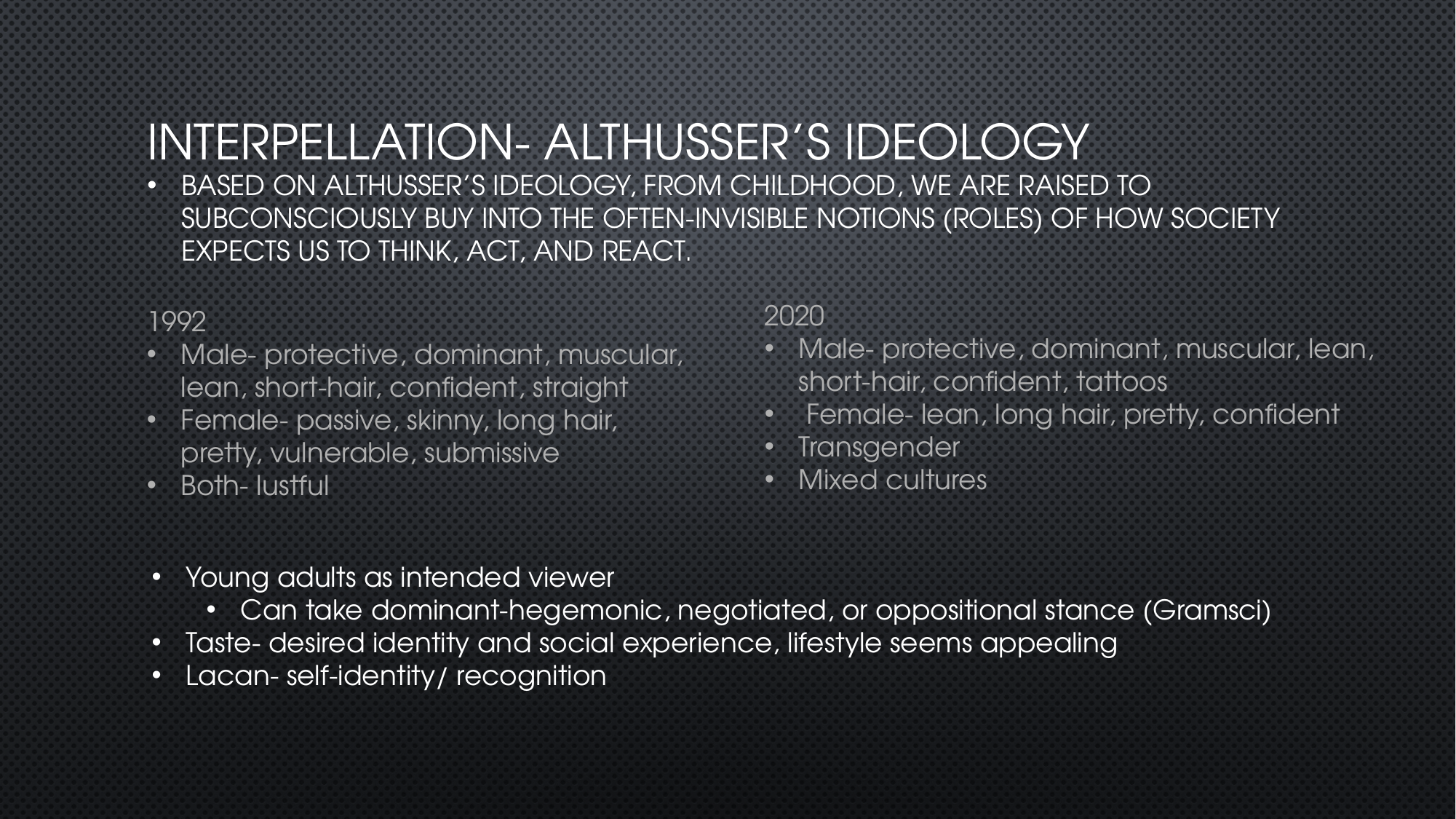

# Interpellation- Althusser’s ideology
Based on Althusser’s ideology, from childhood, we are raised to subconsciously buy into the often-invisible notions (roles) of how society expects us to think, act, and react.

2020
Male- protective, dominant, muscular, lean, short-hair, confident, tattoos
 Female- lean, long hair, pretty, confident
Transgender
Mixed cultures

1992
Male- protective, dominant, muscular, lean, short-hair, confident, straight
Female- passive, skinny, long hair, pretty, vulnerable, submissive
Both- lustful
Young adults as intended viewer
Can take dominant-hegemonic, negotiated, or oppositional stance (Gramsci)
Taste- desired identity and social experience, lifestyle seems appealing
Lacan- self-identity/ recognition